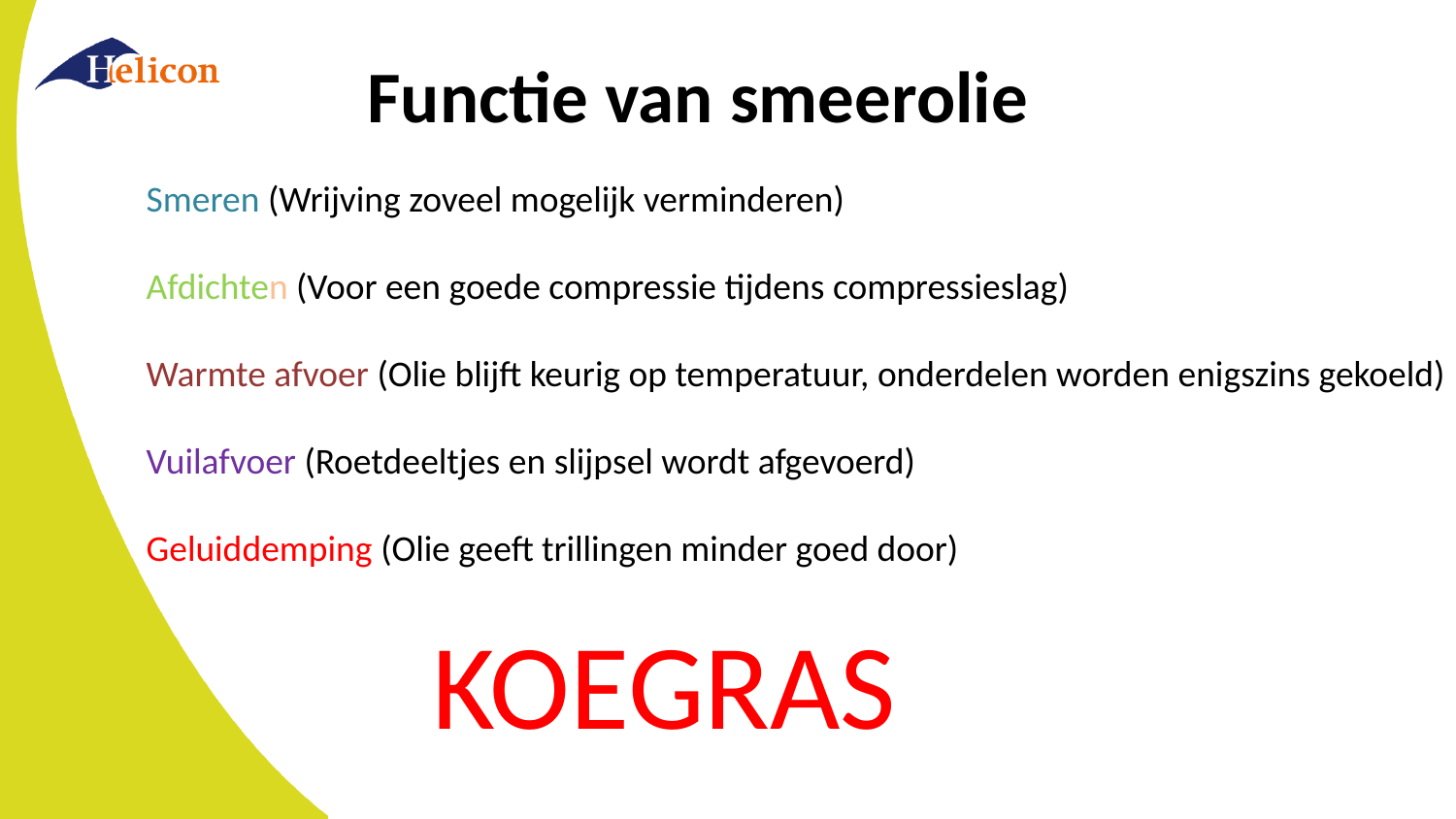

Functie van smeerolie
Smeren (Wrijving zoveel mogelijk verminderen)

Afdichten (Voor een goede compressie tijdens compressieslag)

Warmte afvoer (Olie blijft keurig op temperatuur, onderdelen worden enigszins gekoeld)

Vuilafvoer (Roetdeeltjes en slijpsel wordt afgevoerd)

Geluiddemping (Olie geeft trillingen minder goed door)
KOEGRAS